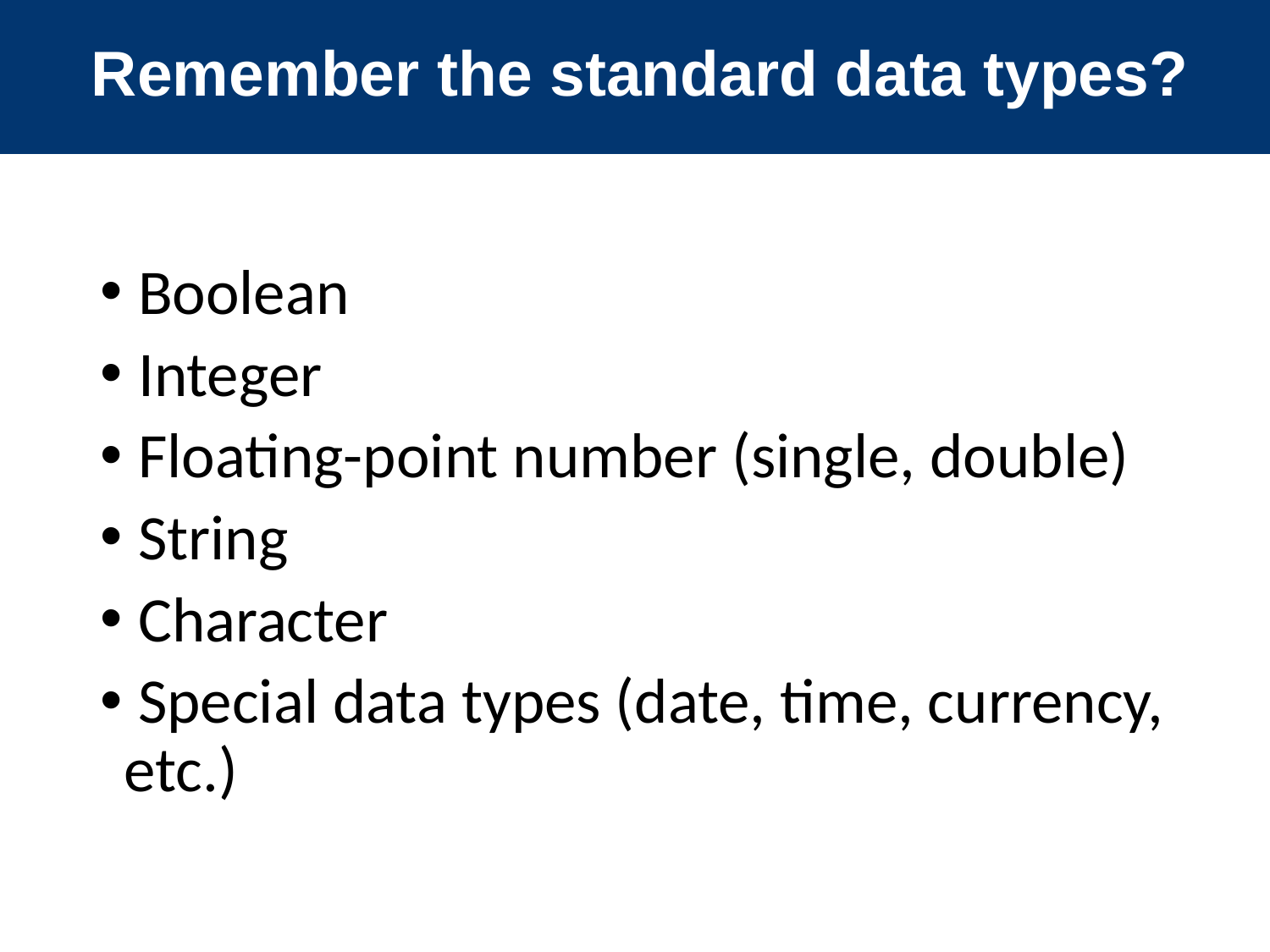

Remember the standard data types?
 Boolean
 Integer
 Floating-point number (single, double)
 String
 Character
 Special data types (date, time, currency, etc.)